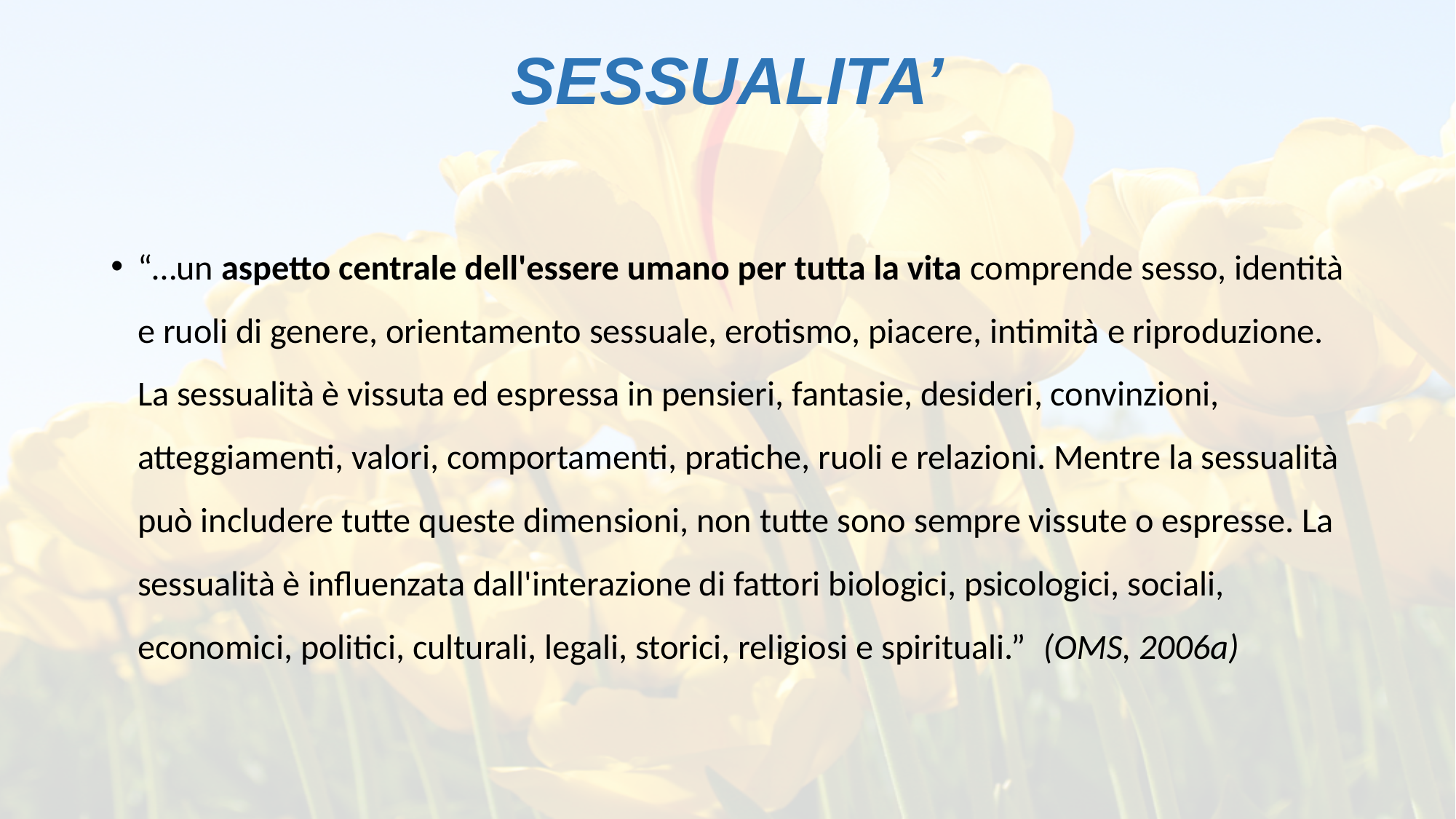

# SESSUALITA’
“…un aspetto centrale dell'essere umano per tutta la vita comprende sesso, identità e ruoli di genere, orientamento sessuale, erotismo, piacere, intimità e riproduzione. La sessualità è vissuta ed espressa in pensieri, fantasie, desideri, convinzioni, atteggiamenti, valori, comportamenti, pratiche, ruoli e relazioni. Mentre la sessualità può includere tutte queste dimensioni, non tutte sono sempre vissute o espresse. La sessualità è influenzata dall'interazione di fattori biologici, psicologici, sociali, economici, politici, culturali, legali, storici, religiosi e spirituali.”  (OMS, 2006a)